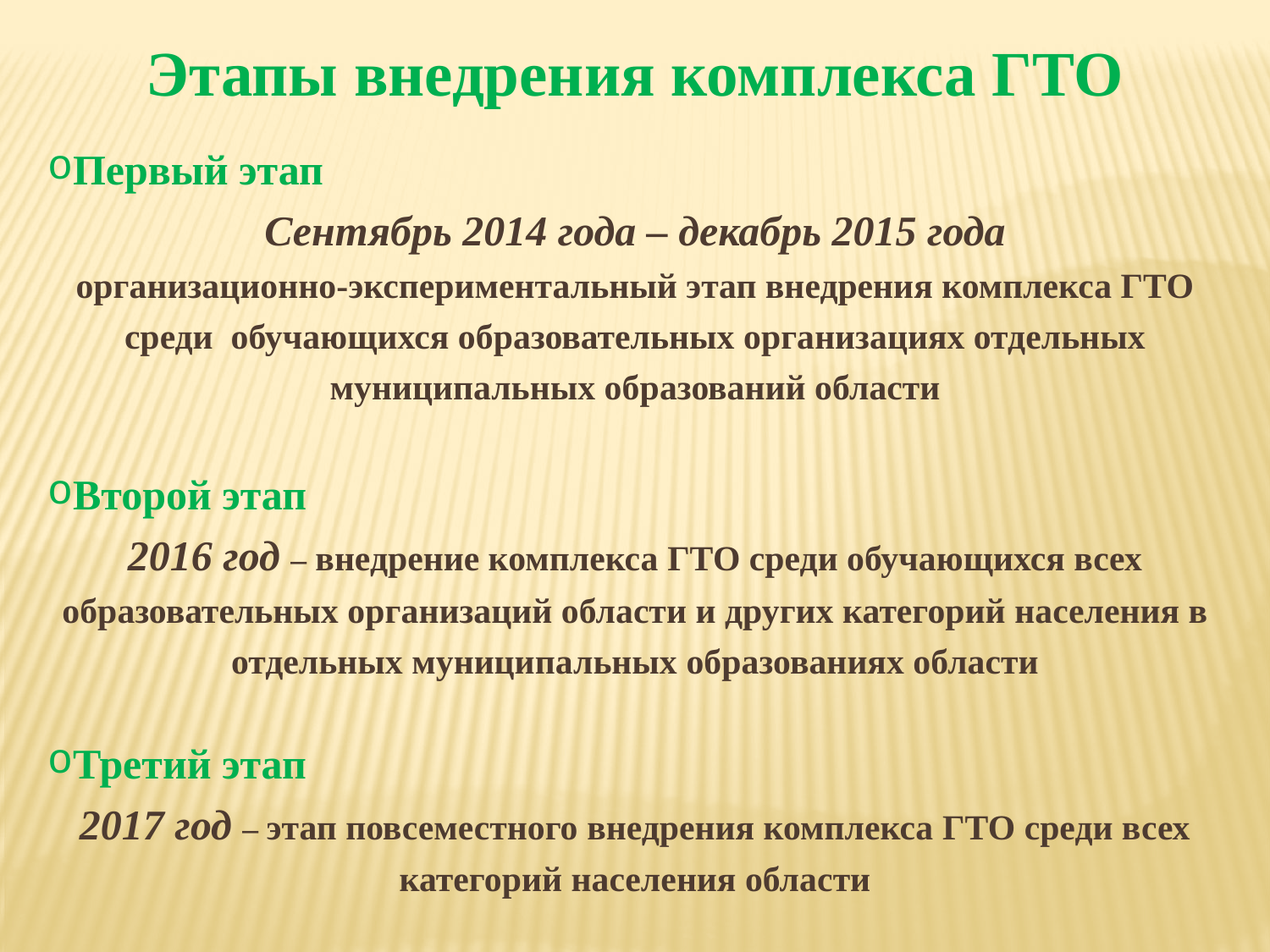

Этапы внедрения комплекса ГТО
Первый этап
Сентябрь 2014 года – декабрь 2015 года
организационно-экспериментальный этап внедрения комплекса ГТО среди  обучающихся образовательных организациях отдельных муниципальных образований области

Второй этап
2016 год – внедрение комплекса ГТО среди обучающихся всех образовательных организаций области и других категорий населения в отдельных муниципальных образованиях области

Третий этап
2017 год – этап повсеместного внедрения комплекса ГТО среди всех категорий населения области